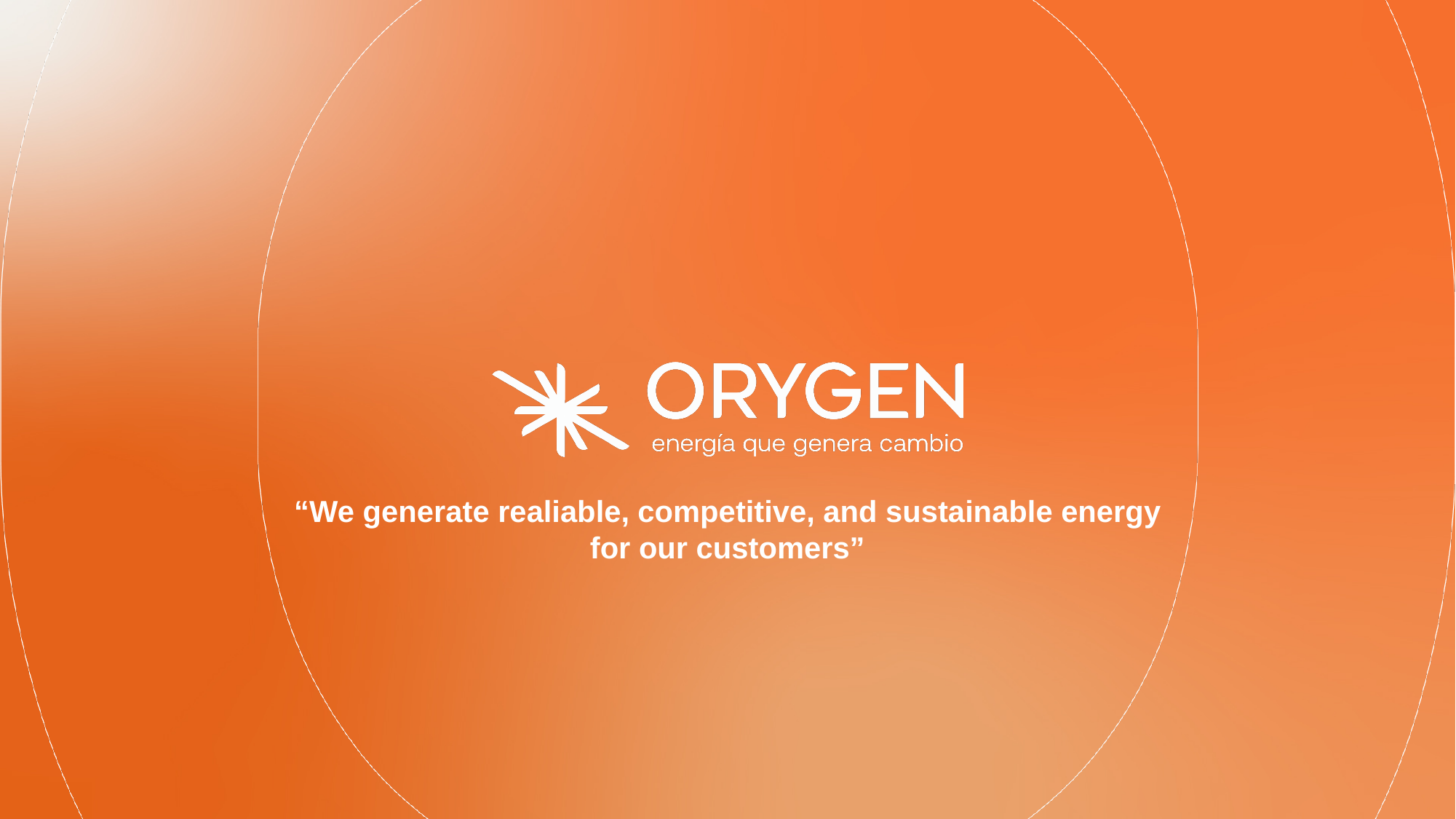

“We generate realiable, competitive, and sustainable energy for our customers”